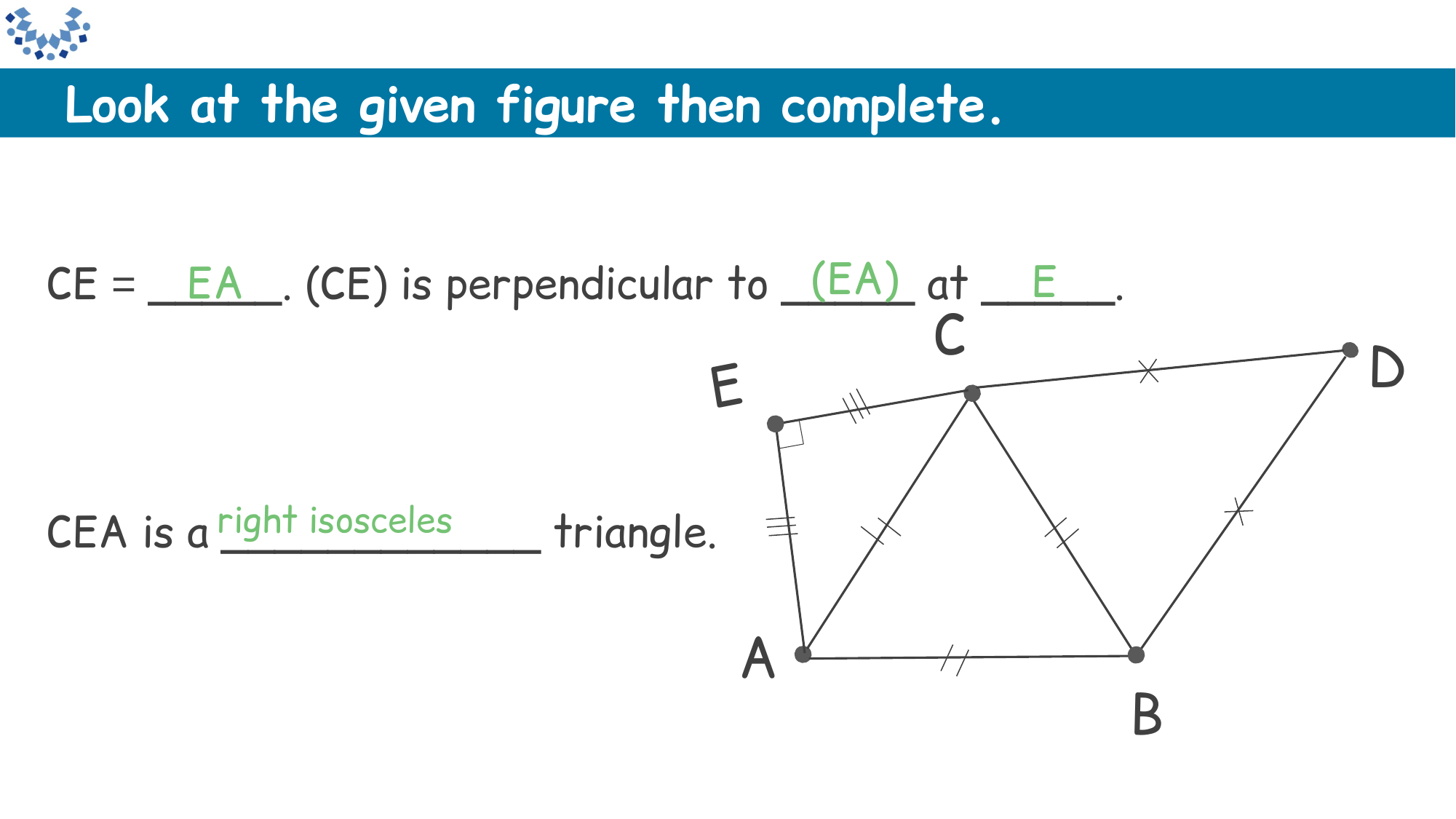

Look at the given figure then complete.
(EA)
E
EA
CE = _____. (CE) is perpendicular to _____ at _____.

CEA is a ____________ triangle.
C

A

B
D

E

right isosceles